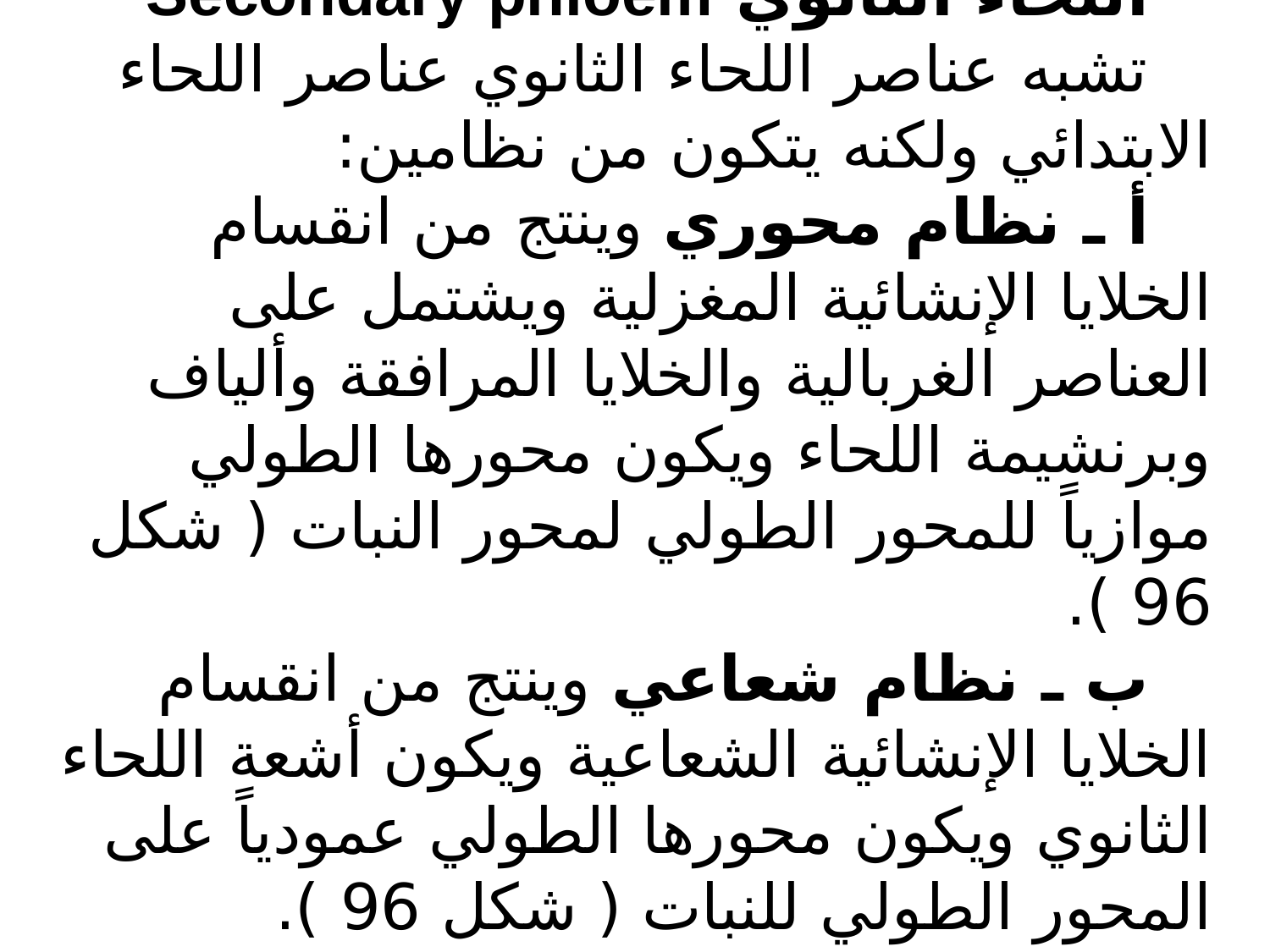

اللحاء الثانوي Secondary phloem
تشبه عناصر اللحاء الثانوي عناصر اللحاء الابتدائي ولكنه يتكون من نظامين:
أ ـ نظام محوري وينتج من انقسام الخلايا الإنشائية المغزلية ويشتمل على العناصر الغربالية والخلايا المرافقة وألياف وبرنشيمة اللحاء ويكون محورها الطولي موازياً للمحور الطولي لمحور النبات ( شكل 96 ).
ب ـ نظام شعاعي وينتج من انقسام الخلايا الإنشائية الشعاعية ويكون أشعة اللحاء الثانوي ويكون محورها الطولي عمودياً على المحور الطولي للنبات ( شكل 96 ).